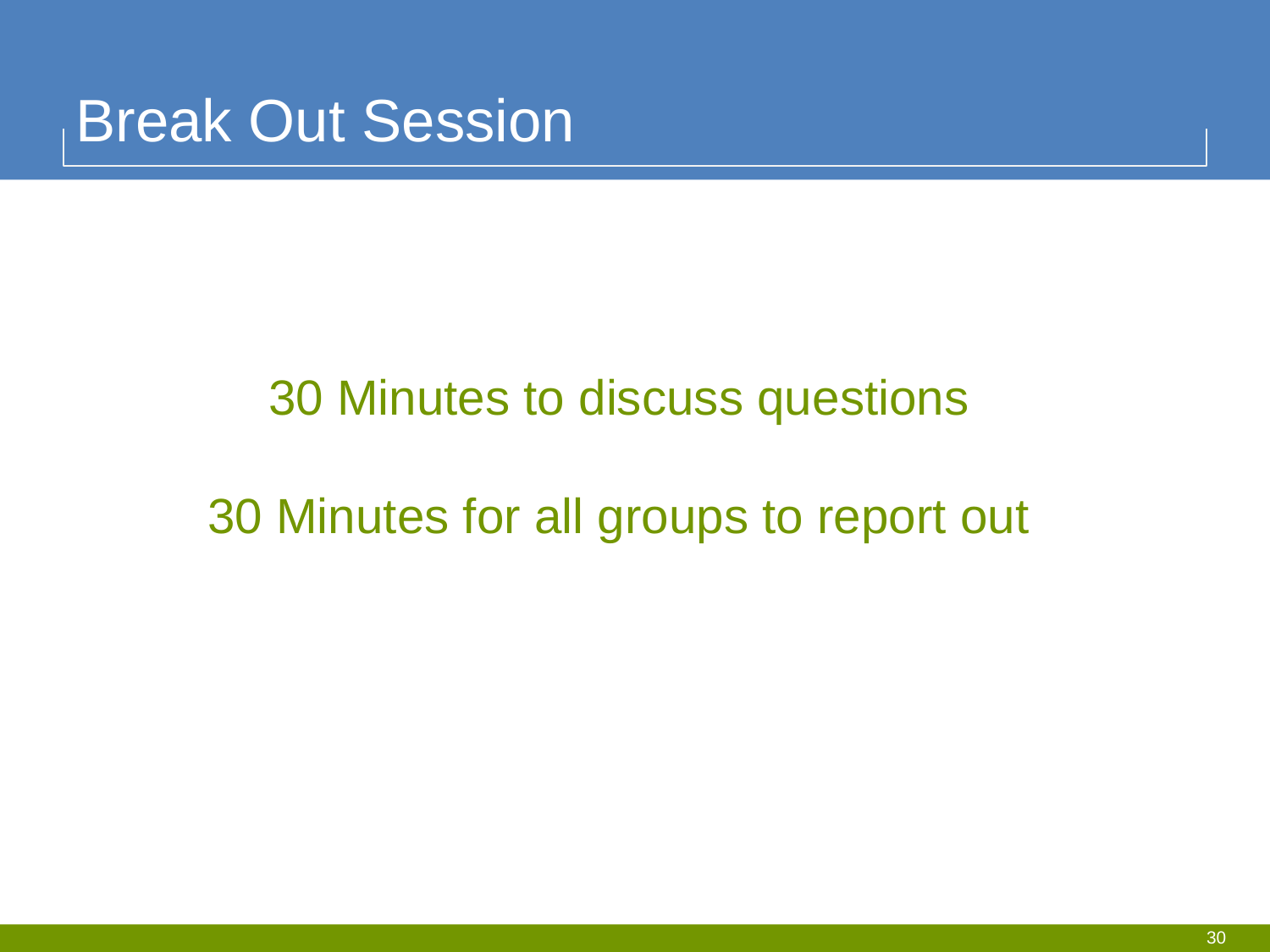

Break Out Session
# Breakout Session
30 Minutes to discuss questions

30 Minutes for all groups to report out